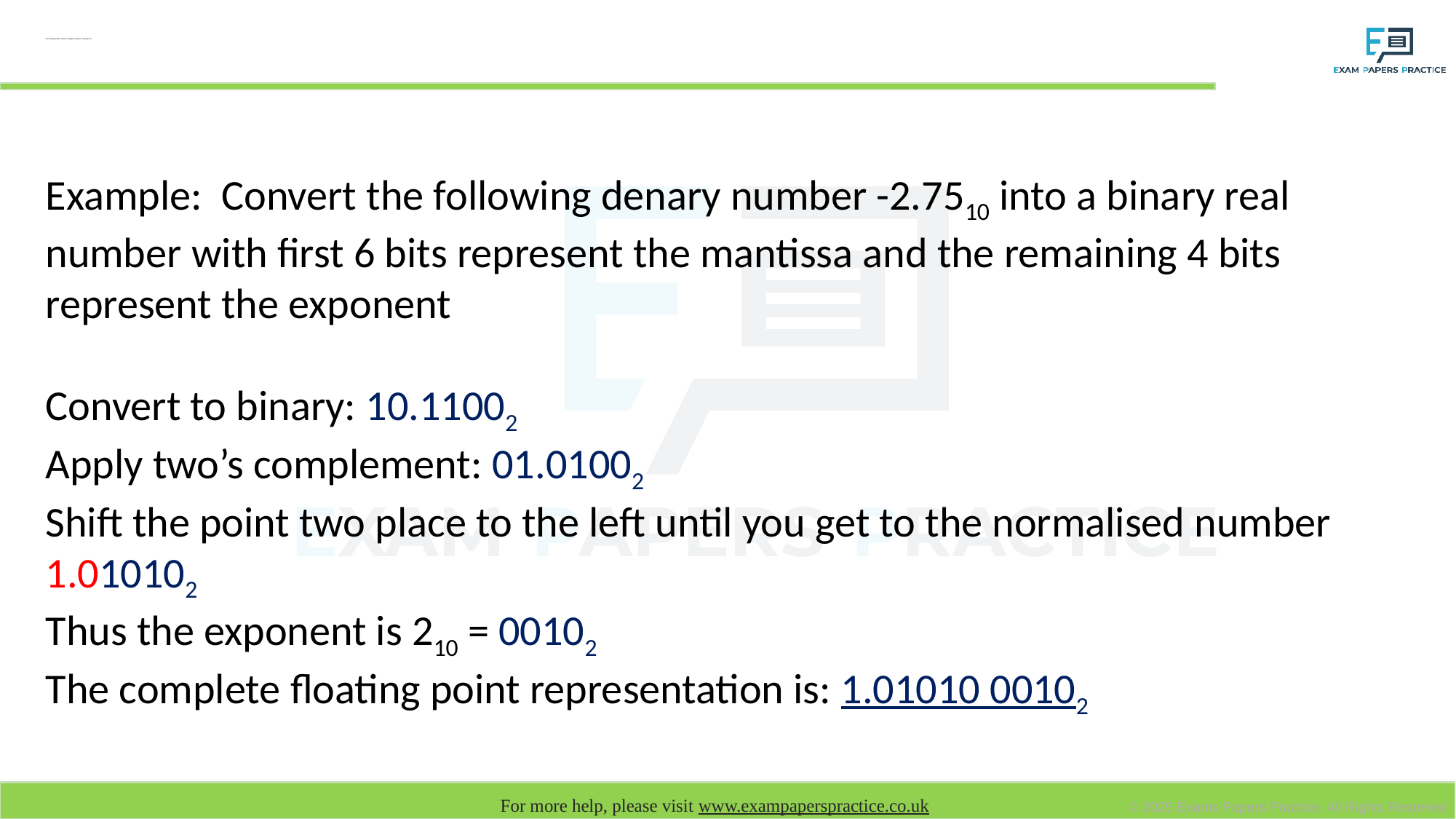

# Normalising real numbers: negative numbers: Example 2
Example:  Convert the following denary number -2.7510 into a binary real number with first 6 bits represent the mantissa and the remaining 4 bits represent the exponent

Convert to binary: 10.11002
Apply two’s complement: 01.01002
Shift the point two place to the left until you get to the normalised number
1.010102
Thus the exponent is 210 = 00102
The complete floating point representation is: 1.01010 00102